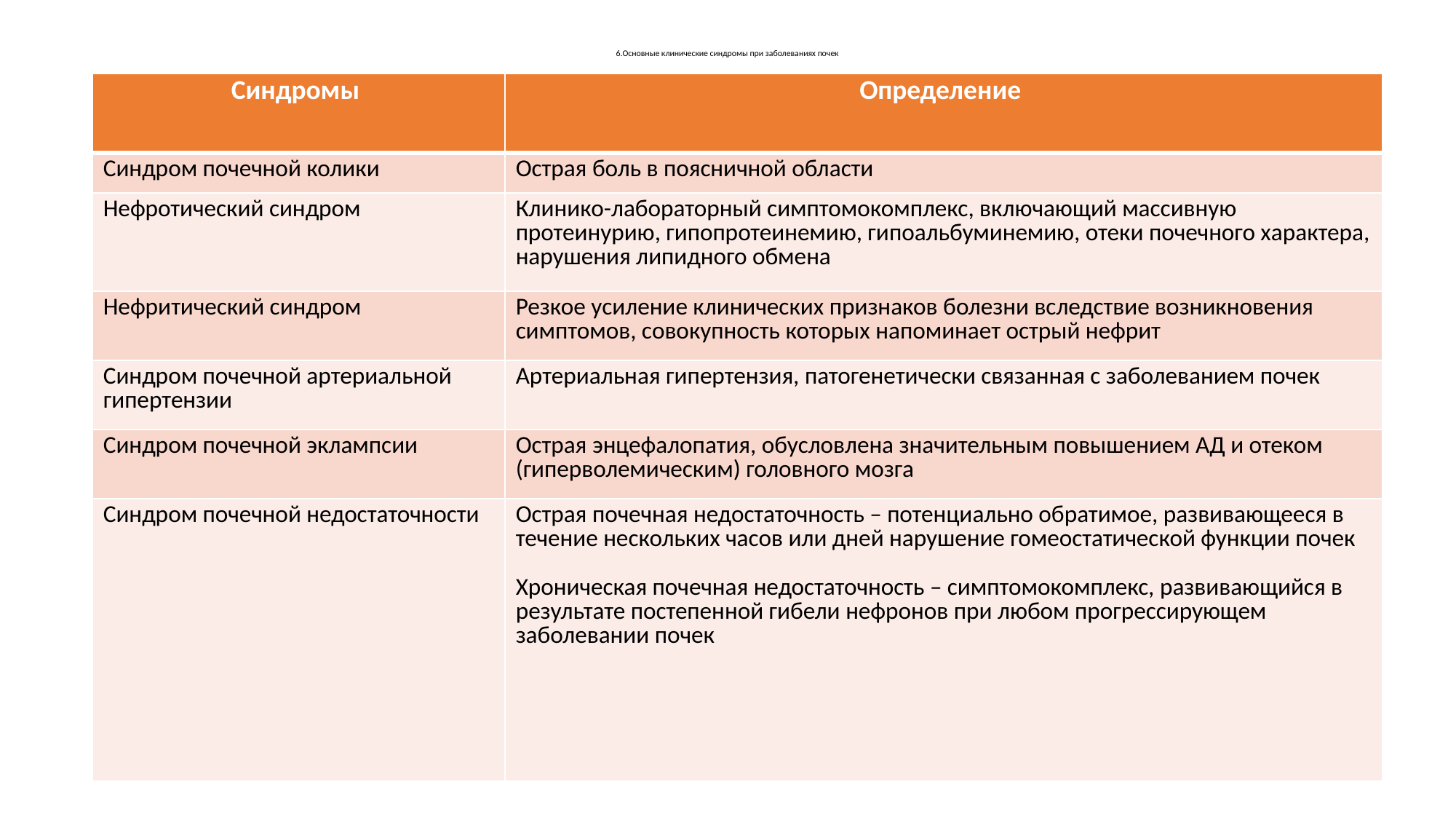

# 6.Основные клинические синдромы при заболеваниях почек
| Синдромы | Определение |
| --- | --- |
| Синдром почечной колики | Острая боль в поясничной области |
| Нефротический синдром | Клинико-лабораторный симптомокомплекс, включающий массивную протеинурию, гипопротеинемию, гипоальбуминемию, отеки почечного характера, нарушения липидного обмена |
| Нефритический синдром | Резкое усиление клинических признаков болезни вследствие возникновения симптомов, совокупность которых напоминает острый нефрит |
| Синдром почечной артериальной гипертензии | Артериальная гипертензия, патогенетически связанная с заболеванием почек |
| Синдром почечной эклампсии | Острая энцефалопатия, обусловлена значительным повышением АД и отеком (гиперволемическим) головного мозга |
| Синдром почечной недостаточности | Острая почечная недостаточность – потенциально обратимое, развивающееся в течение нескольких часов или дней нарушение гомеостатической функции почек Хроническая почечная недостаточность – симптомокомплекс, развивающийся в результате постепенной гибели нефронов при любом прогрессирующем заболевании почек |